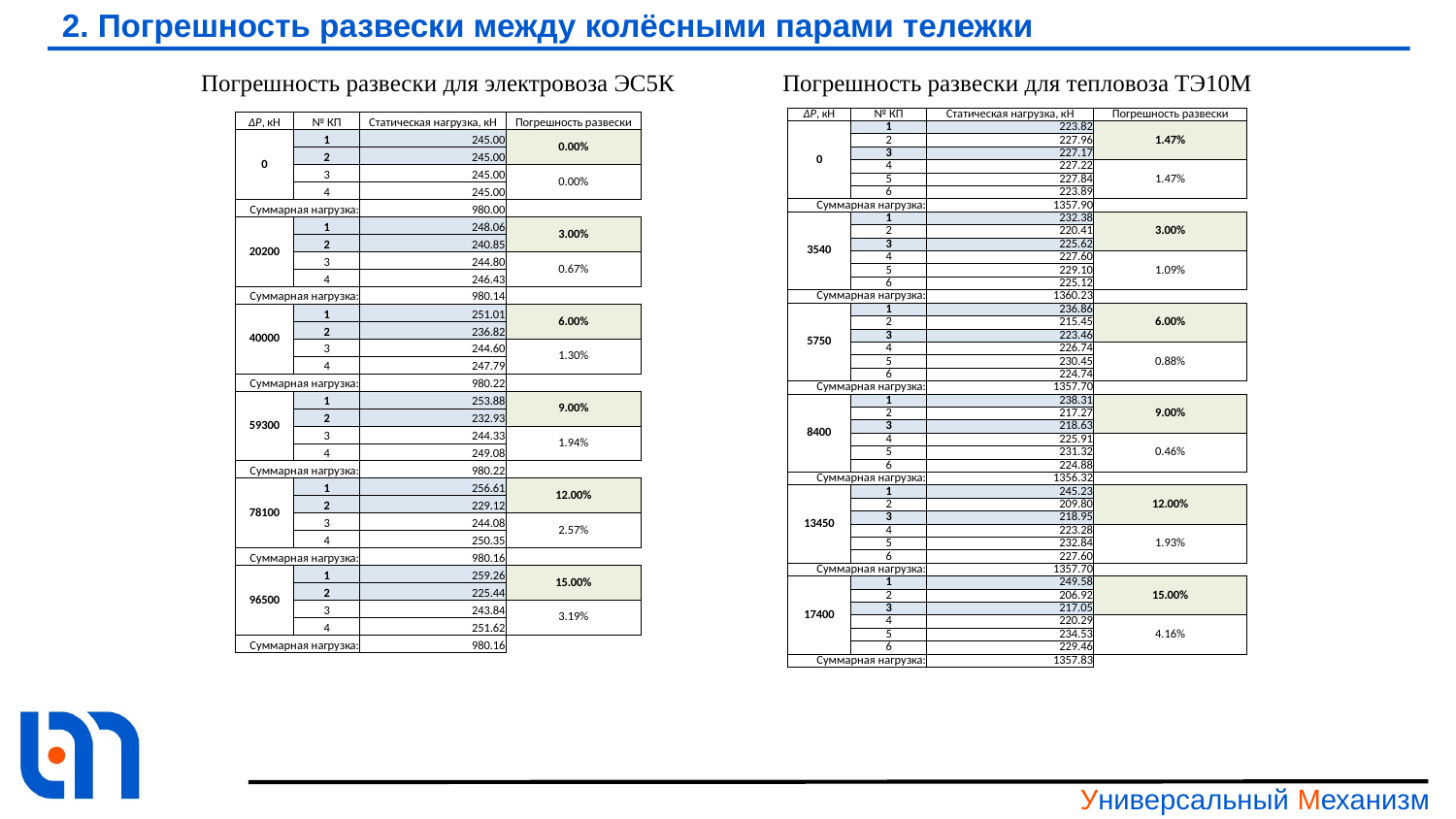

# 2. Погрешность развески между колёсными парами тележки
Погрешность развески для электровоза ЭС5К
Погрешность развески для тепловоза ТЭ10М
| ΔP, кН | № КП | Статическая нагрузка, кН | Погрешность развески |
| --- | --- | --- | --- |
| 0 | 1 | 223.82 | 1.47% |
|  | 2 | 227.96 |  |
|  | 3 | 227.17 |  |
|  | 4 | 227.22 | 1.47% |
|  | 5 | 227.84 |  |
|  | 6 | 223.89 |  |
| Суммарная нагрузка: |  | 1357.90 |  |
| 3540 | 1 | 232.38 | 3.00% |
|  | 2 | 220.41 |  |
|  | 3 | 225.62 |  |
|  | 4 | 227.60 | 1.09% |
|  | 5 | 229.10 |  |
|  | 6 | 225.12 |  |
| Суммарная нагрузка: |  | 1360.23 |  |
| 5750 | 1 | 236.86 | 6.00% |
|  | 2 | 215.45 |  |
|  | 3 | 223.46 |  |
|  | 4 | 226.74 | 0.88% |
|  | 5 | 230.45 |  |
|  | 6 | 224.74 |  |
| Суммарная нагрузка: |  | 1357.70 |  |
| 8400 | 1 | 238.31 | 9.00% |
|  | 2 | 217.27 |  |
|  | 3 | 218.63 |  |
|  | 4 | 225.91 | 0.46% |
|  | 5 | 231.32 |  |
|  | 6 | 224.88 |  |
| Суммарная нагрузка: |  | 1356.32 |  |
| 13450 | 1 | 245.23 | 12.00% |
|  | 2 | 209.80 |  |
|  | 3 | 218.95 |  |
|  | 4 | 223.28 | 1.93% |
|  | 5 | 232.84 |  |
|  | 6 | 227.60 |  |
| Суммарная нагрузка: |  | 1357.70 |  |
| 17400 | 1 | 249.58 | 15.00% |
|  | 2 | 206.92 |  |
|  | 3 | 217.05 |  |
|  | 4 | 220.29 | 4.16% |
|  | 5 | 234.53 |  |
|  | 6 | 229.46 |  |
| Суммарная нагрузка: |  | 1357.83 |  |
| ΔP, кН | № КП | Статическая нагрузка, кН | Погрешность развески |
| --- | --- | --- | --- |
| 0 | 1 | 245.00 | 0.00% |
|  | 2 | 245.00 |  |
|  | 3 | 245.00 | 0.00% |
|  | 4 | 245.00 |  |
| Суммарная нагрузка: |  | 980.00 |  |
| 20200 | 1 | 248.06 | 3.00% |
|  | 2 | 240.85 |  |
|  | 3 | 244.80 | 0.67% |
|  | 4 | 246.43 |  |
| Суммарная нагрузка: |  | 980.14 |  |
| 40000 | 1 | 251.01 | 6.00% |
|  | 2 | 236.82 |  |
|  | 3 | 244.60 | 1.30% |
|  | 4 | 247.79 |  |
| Суммарная нагрузка: |  | 980.22 |  |
| 59300 | 1 | 253.88 | 9.00% |
|  | 2 | 232.93 |  |
|  | 3 | 244.33 | 1.94% |
|  | 4 | 249.08 |  |
| Суммарная нагрузка: |  | 980.22 |  |
| 78100 | 1 | 256.61 | 12.00% |
|  | 2 | 229.12 |  |
|  | 3 | 244.08 | 2.57% |
|  | 4 | 250.35 |  |
| Суммарная нагрузка: |  | 980.16 |  |
| 96500 | 1 | 259.26 | 15.00% |
|  | 2 | 225.44 |  |
|  | 3 | 243.84 | 3.19% |
|  | 4 | 251.62 |  |
| Суммарная нагрузка: |  | 980.16 |  |